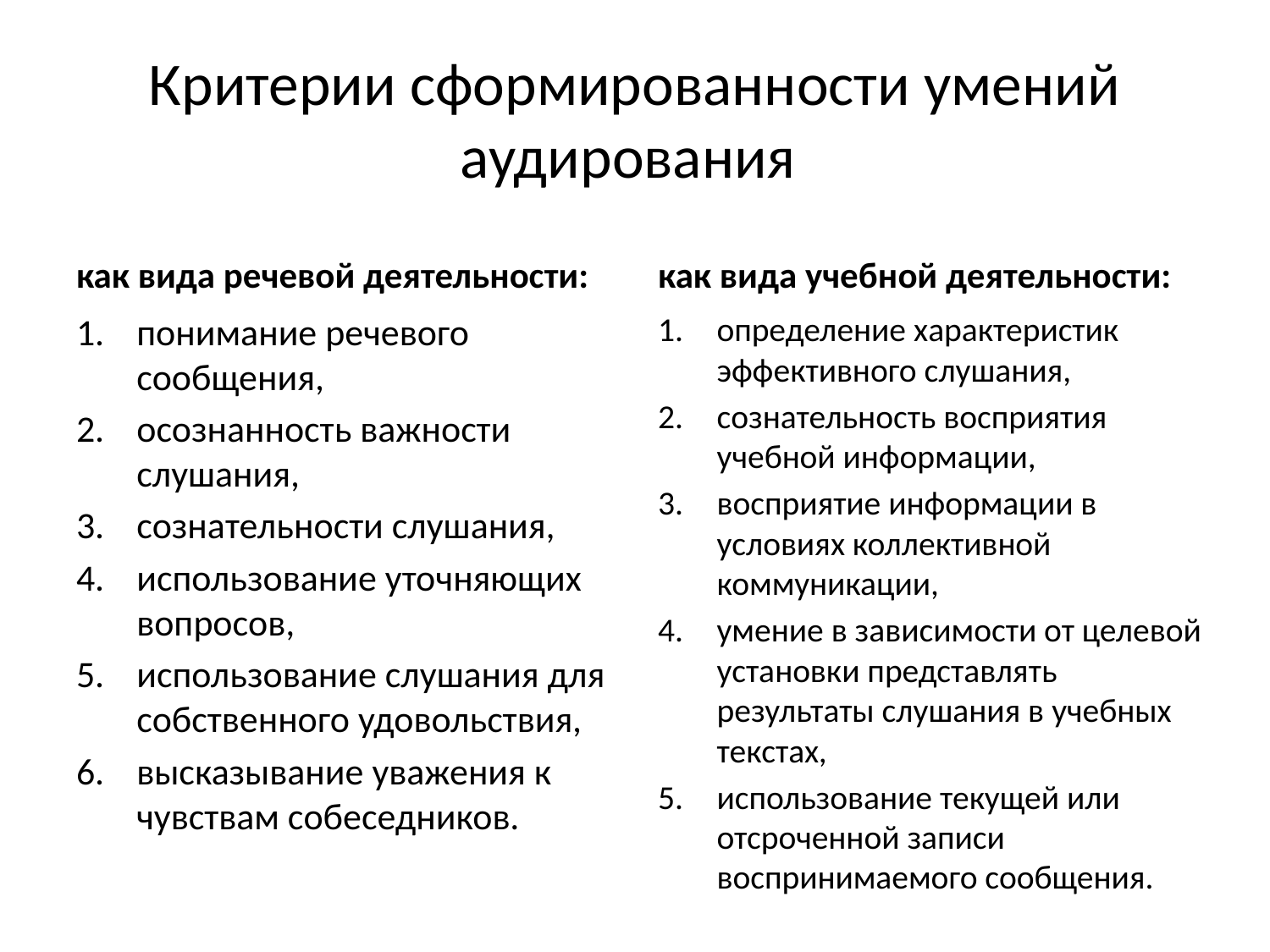

# Критерии сформированности умений аудирования
как вида речевой деятельности:
как вида учебной деятельности:
определение характеристик эффективного слушания,
сознательность восприятия учебной информации,
восприятие информации в условиях коллективной коммуникации,
умение в зависимости от целевой установки представлять результаты слушания в учебных текстах,
использование текущей или отсроченной записи воспринимаемого сообщения.

понимание речевого сообщения,
осознанность важности слушания,
сознательности слушания,
использование уточняющих вопросов,
использование слушания для собственного удовольствия,
высказывание уважения к чувствам собеседников.